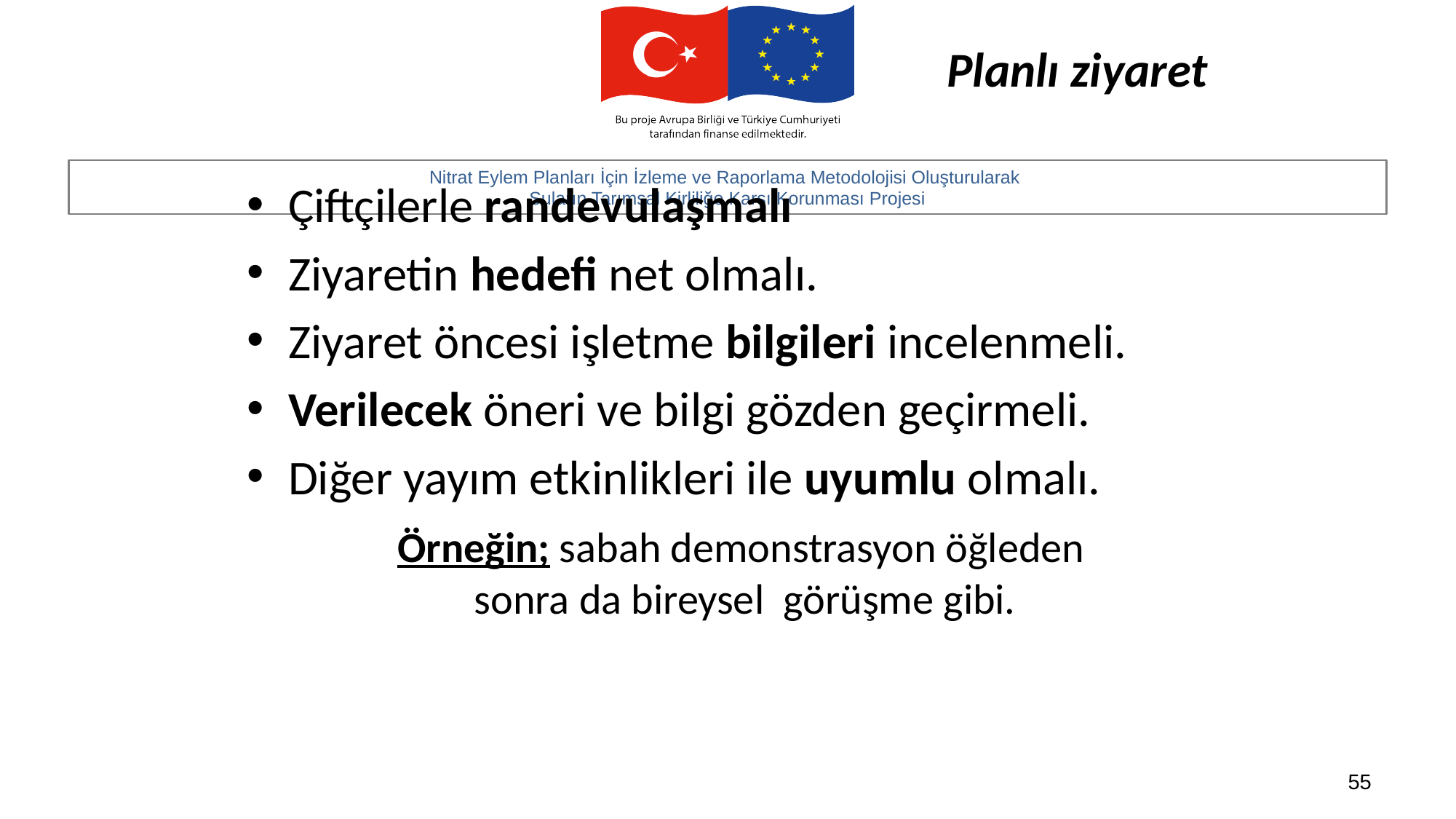

# Planlı ziyaret
Çiftçilerle randevulaşmalı
Ziyaretin hedefi net olmalı.
Ziyaret öncesi işletme bilgileri incelenmeli.
Verilecek öneri ve bilgi gözden geçirmeli.
Diğer yayım etkinlikleri ile uyumlu olmalı.
		Örneğin; sabah demonstrasyon öğleden 		        sonra da bireysel  görüşme gibi.
55